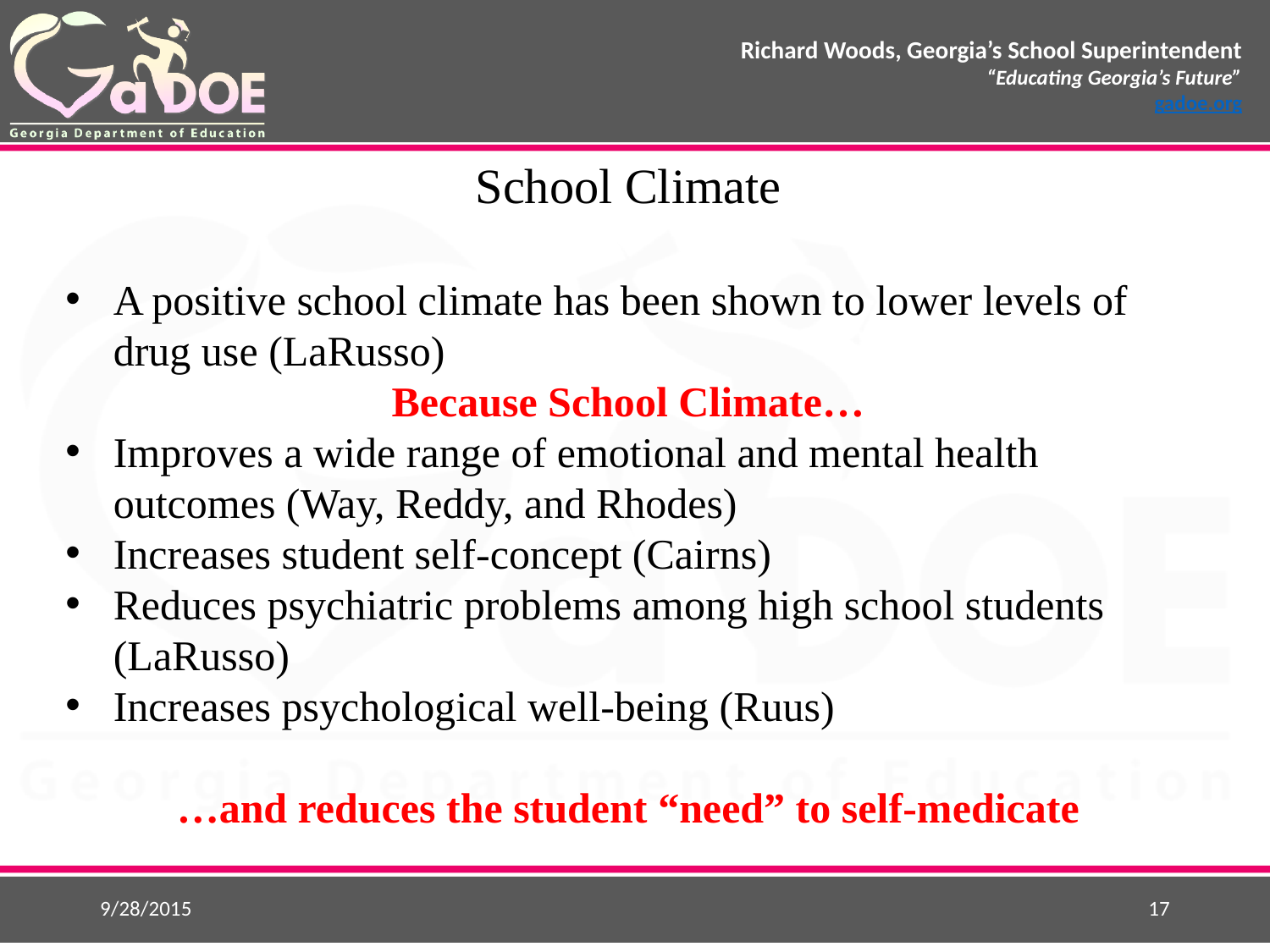

School Climate

A positive school climate has been shown to lower levels of drug use (LaRusso)
Because School Climate…
Improves a wide range of emotional and mental health outcomes (Way, Reddy, and Rhodes)
Increases student self-concept (Cairns)
Reduces psychiatric problems among high school students (LaRusso)
Increases psychological well-being (Ruus)

…and reduces the student “need” to self-medicate
9/28/2015
17